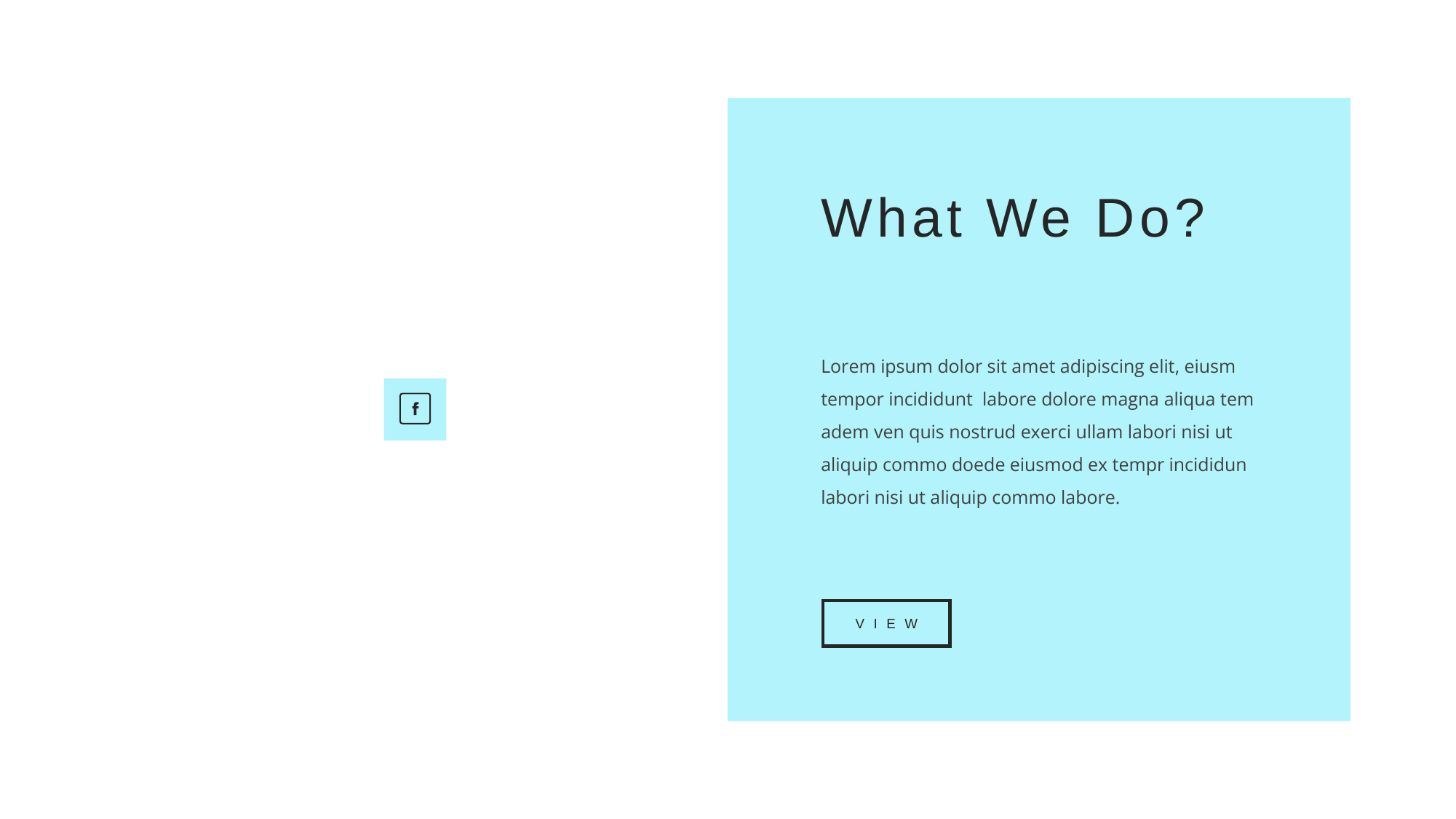

What We Do?
Lorem ipsum dolor sit amet adipiscing elit, eiusm tempor incididunt  labore dolore magna aliqua tem adem ven quis nostrud exerci ullam labori nisi ut aliquip commo doede eiusmod ex tempr incididun labori nisi ut aliquip commo labore.

VIEW